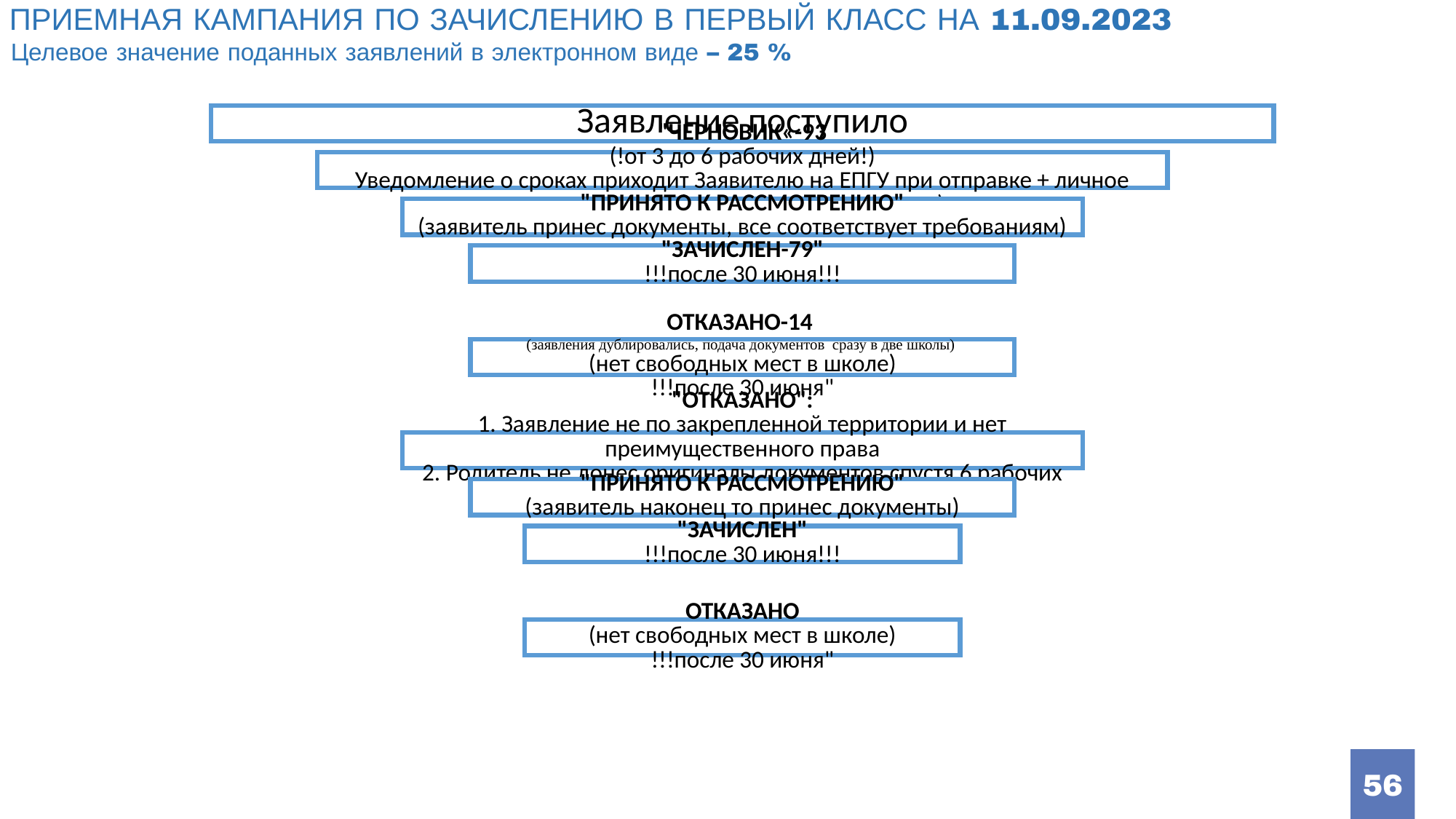

ПРИЕМНАЯ КАМПАНИЯ ПО ЗАЧИСЛЕНИЮ В ПЕРВЫЙ КЛАСС НА 11.09.2023
Целевое значение поданных заявлений в электронном виде – 25 %
Заявление поступило
"ЧЕРНОВИК«-93
(!от 3 до 6 рабочих дней!)
"ПРИНЯТО К РАССМОТРЕНИЮ"
(заявитель принес документы, все соответствует требованиям)
"ОТКАЗАНО":
1. Заявление не по закрепленной территории и нет преимущественного права
"ПРИНЯТО К РАССМОТРЕНИЮ"
"ЗАЧИСЛЕН"
!!!после 30 июня!!!
"ЗАЧИСЛЕН-79"
!!!после 30 июня!!!
ОТКАЗАНО-14
(заявления дублировались, подача документов  сразу в две школы)
(нет свободных мест в школе)
!!!после 30 июня"
ОТКАЗАНО
(нет свободных мест в школе)
!!!после 30 июня"
56